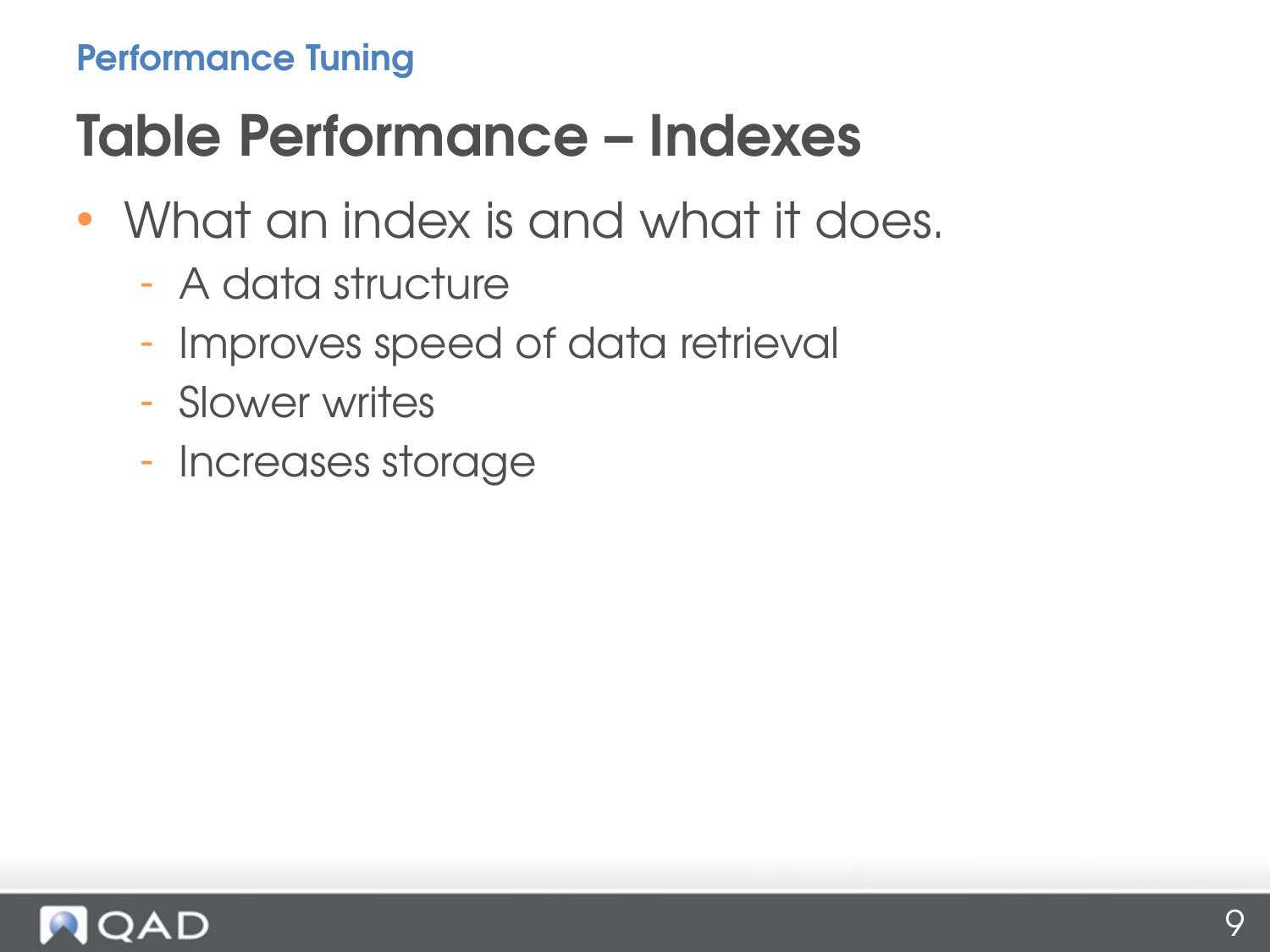

Performance Tuning
Table Performance – Indexes
What an index is and what it does.
A data structure
Improves speed of data retrieval
Slower writes
Increases storage
9